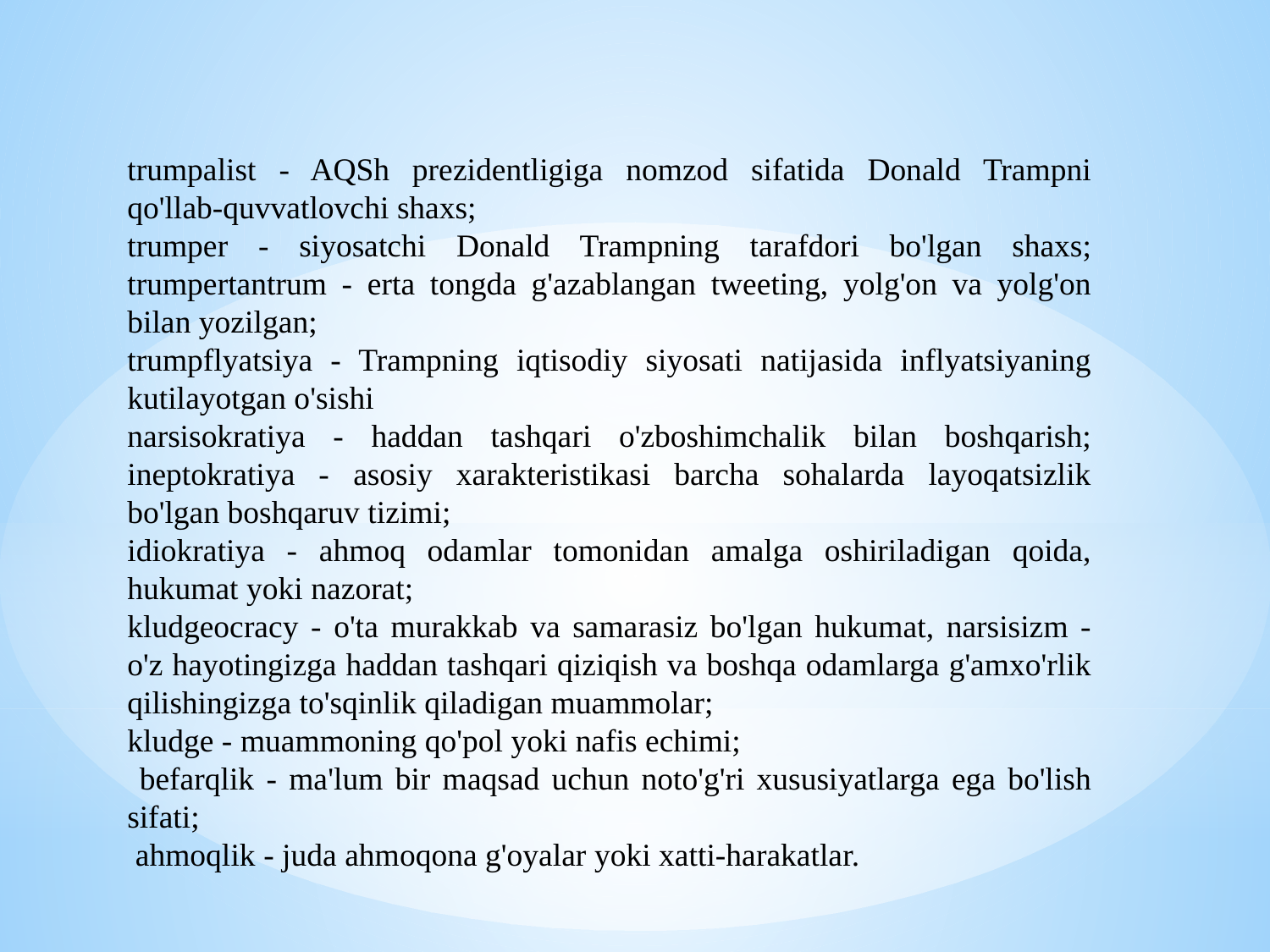

trumpalist - AQSh prezidentligiga nomzod sifatida Donald Trampni qo'llab-quvvatlovchi shaxs;
trumper - siyosatchi Donald Trampning tarafdori bo'lgan shaxs; trumpertantrum - erta tongda g'azablangan tweeting, yolg'on va yolg'on bilan yozilgan;
trumpflyatsiya - Trampning iqtisodiy siyosati natijasida inflyatsiyaning kutilayotgan o'sishi
narsisokratiya - haddan tashqari o'zboshimchalik bilan boshqarish; ineptokratiya - asosiy xarakteristikasi barcha sohalarda layoqatsizlik bo'lgan boshqaruv tizimi;
idiokratiya - ahmoq odamlar tomonidan amalga oshiriladigan qoida, hukumat yoki nazorat;
kludgeocracy - o'ta murakkab va samarasiz bo'lgan hukumat, narsisizm - o'z hayotingizga haddan tashqari qiziqish va boshqa odamlarga g'amxo'rlik qilishingizga to'sqinlik qiladigan muammolar;
kludge - muammoning qo'pol yoki nafis echimi;
 befarqlik - ma'lum bir maqsad uchun noto'g'ri xususiyatlarga ega bo'lish sifati;
 ahmoqlik - juda ahmoqona g'oyalar yoki xatti-harakatlar.